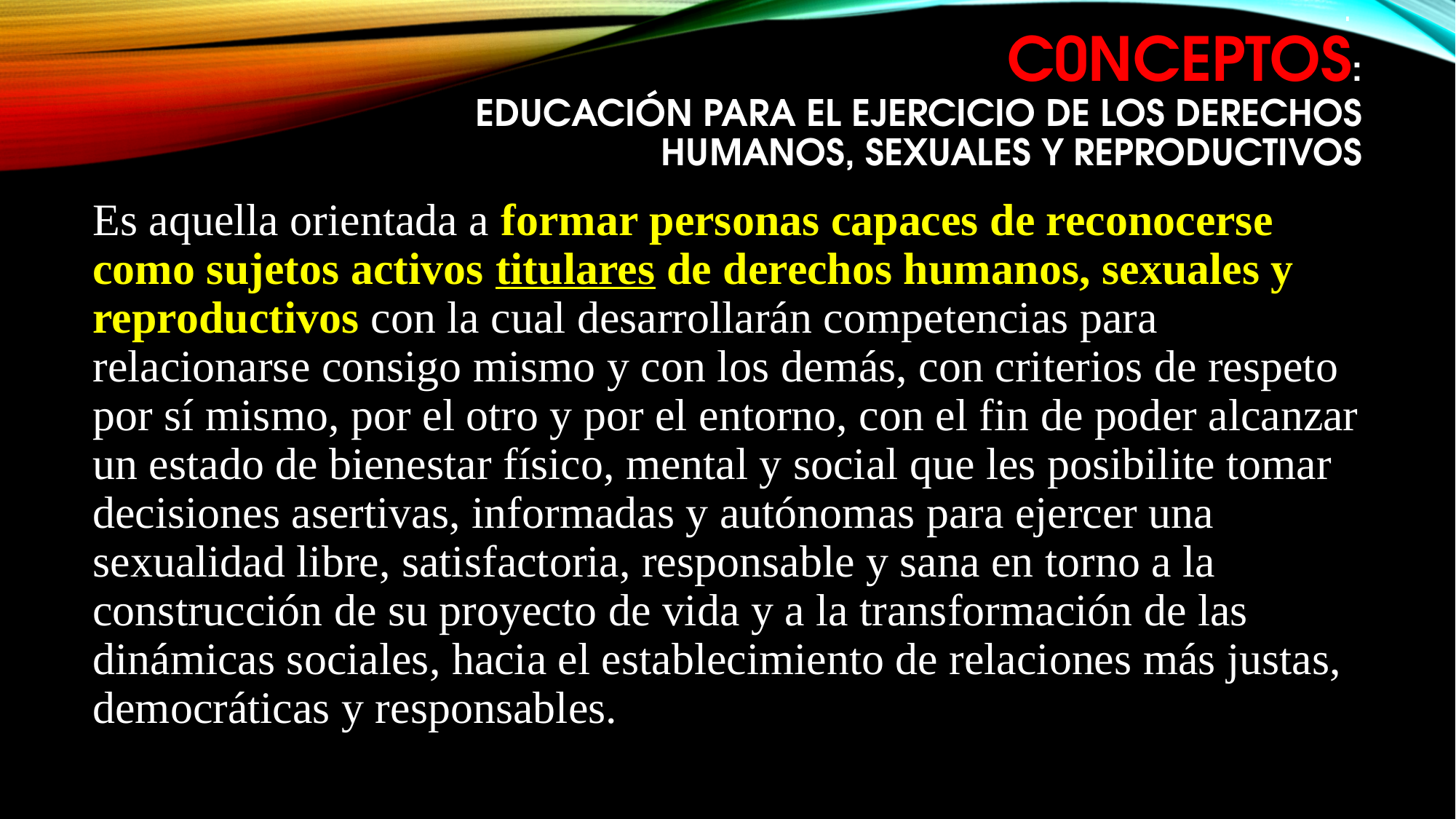

# . C0NCEPTOS: Educación para el ejercicio de los derechos humanos, sexuales y reproductivos
Es aquella orientada a formar personas capaces de reconocerse como sujetos activos titulares de derechos humanos, sexuales y reproductivos con la cual desarrollarán competencias para relacionarse consigo mismo y con los demás, con criterios de respeto por sí mismo, por el otro y por el entorno, con el fin de poder alcanzar un estado de bienestar físico, mental y social que les posibilite tomar decisiones asertivas, informadas y autónomas para ejercer una sexualidad libre, satisfactoria, responsable y sana en torno a la construcción de su proyecto de vida y a la transformación de las dinámicas sociales, hacia el establecimiento de relaciones más justas, democráticas y responsables.